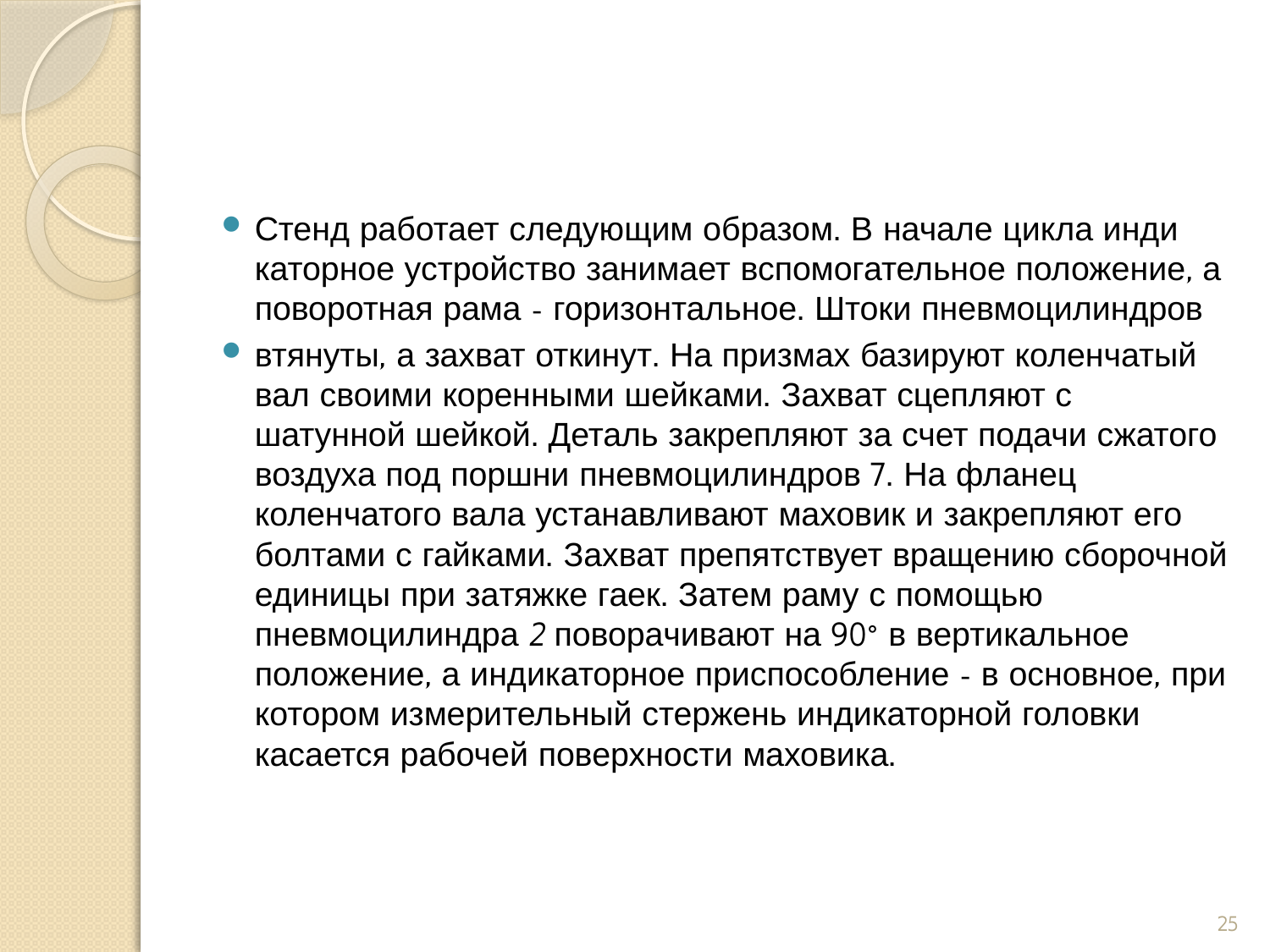

#
Стенд работает следующим образом. В начале цикла инди­каторное устройство занимает вспомогательное положение, а поворотная рама - горизонтальное. Штоки пневмоцилиндров
втянуты, а захват откинут. На призмах базируют коленчатый вал своими коренными шейками. Захват сцепляют с шатунной шейкой. Деталь закрепляют за счет подачи сжатого воздуха под поршни пневмоцилиндров 7. На фланец коленчатого вала устанавливают маховик и закрепляют его болтами с гайками. Захват препятствует вращению сборочной единицы при за­тяжке гаек. Затем раму с помощью пневмоцилиндра 2 повора­чивают на 90° в вертикальное положение, а индикаторное приспособление - в основное, при котором измерительный стержень индикаторной головки касается рабочей поверхно­сти маховика.
25